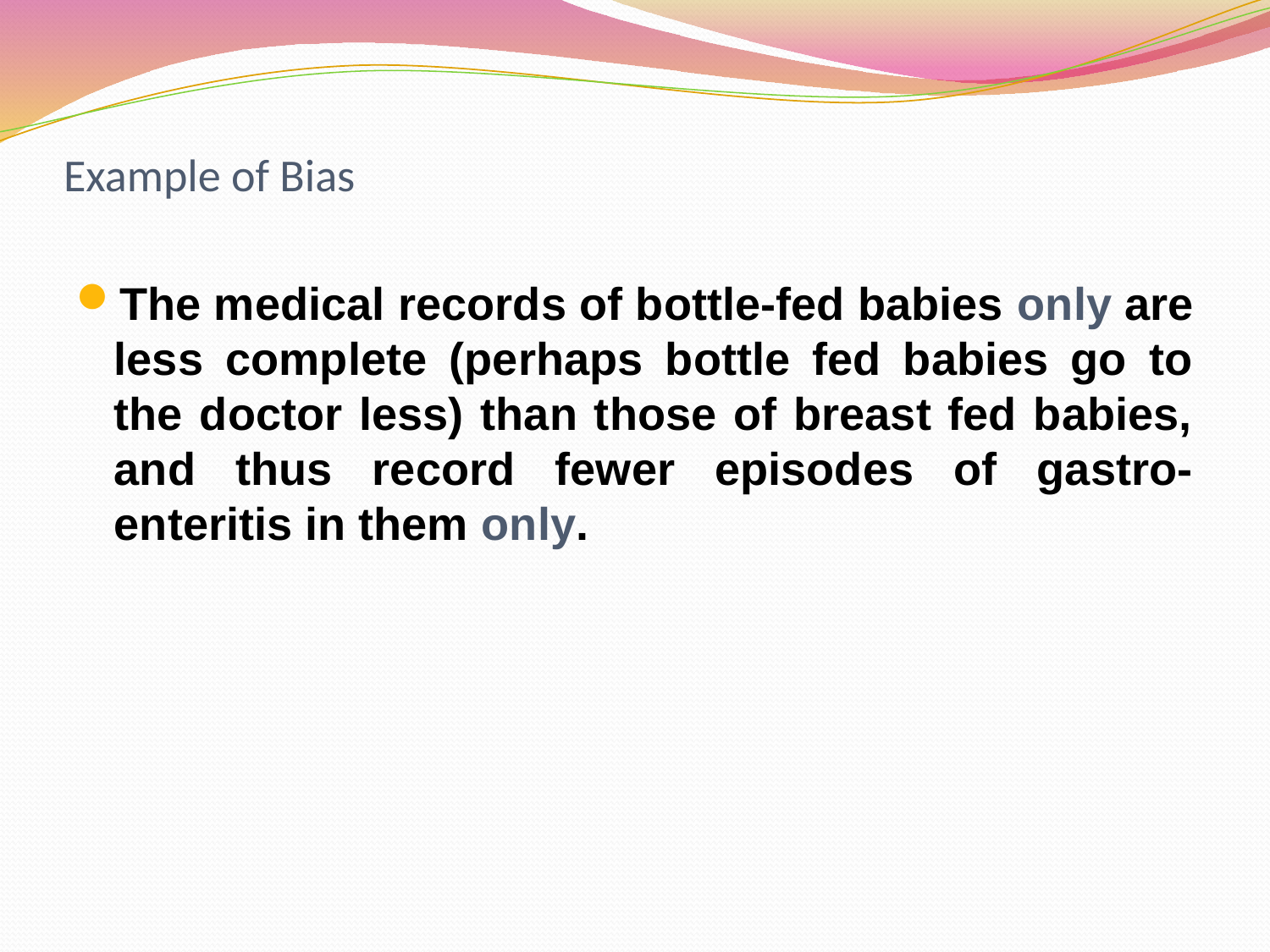

# Example of Bias
The medical records of bottle-fed babies only are less complete (perhaps bottle fed babies go to the doctor less) than those of breast fed babies, and thus record fewer episodes of gastro-enteritis in them only.